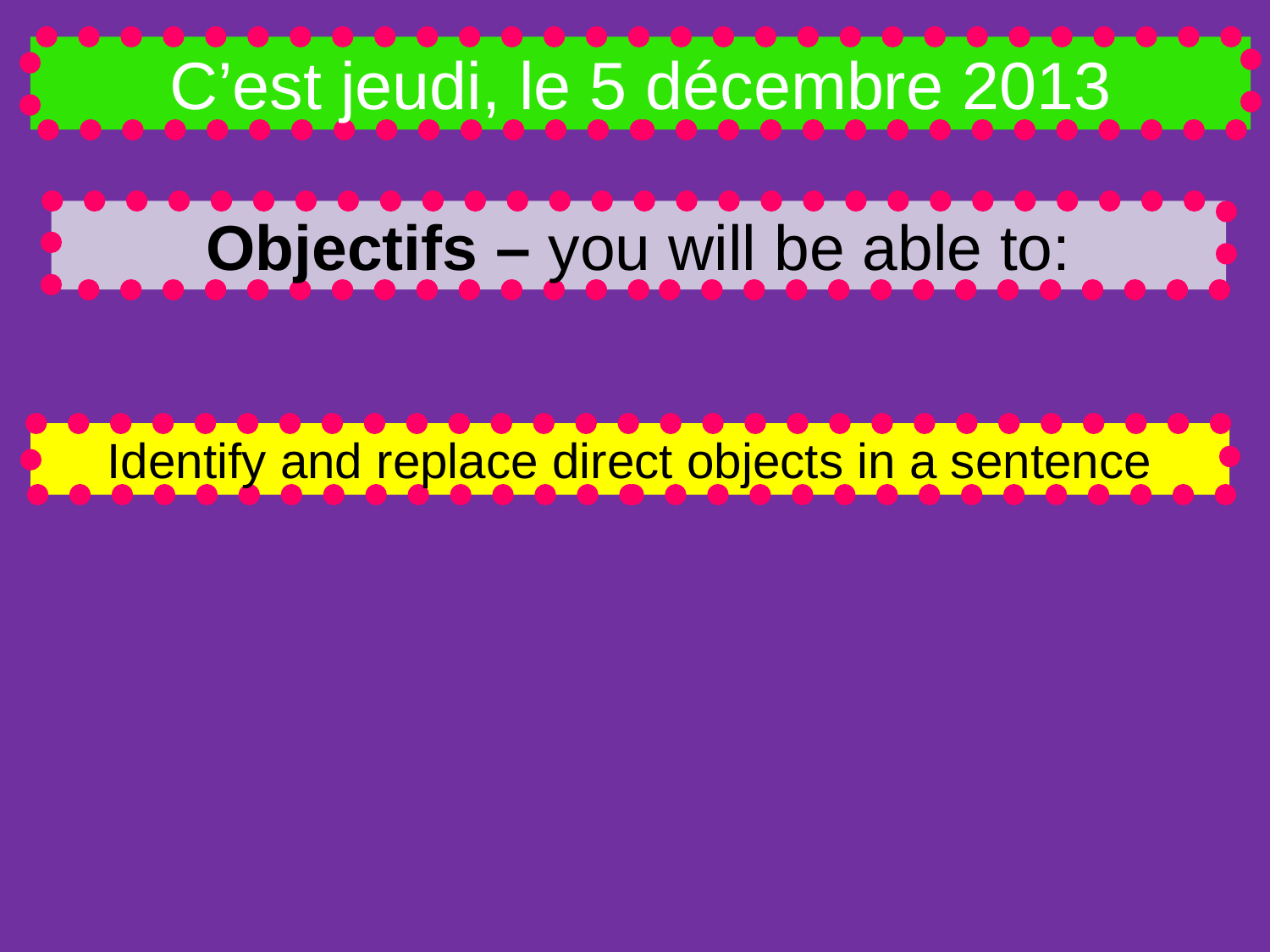

C’est jeudi, le 5 décembre 2013
Objectifs – you will be able to:
Identify and replace direct objects in a sentence